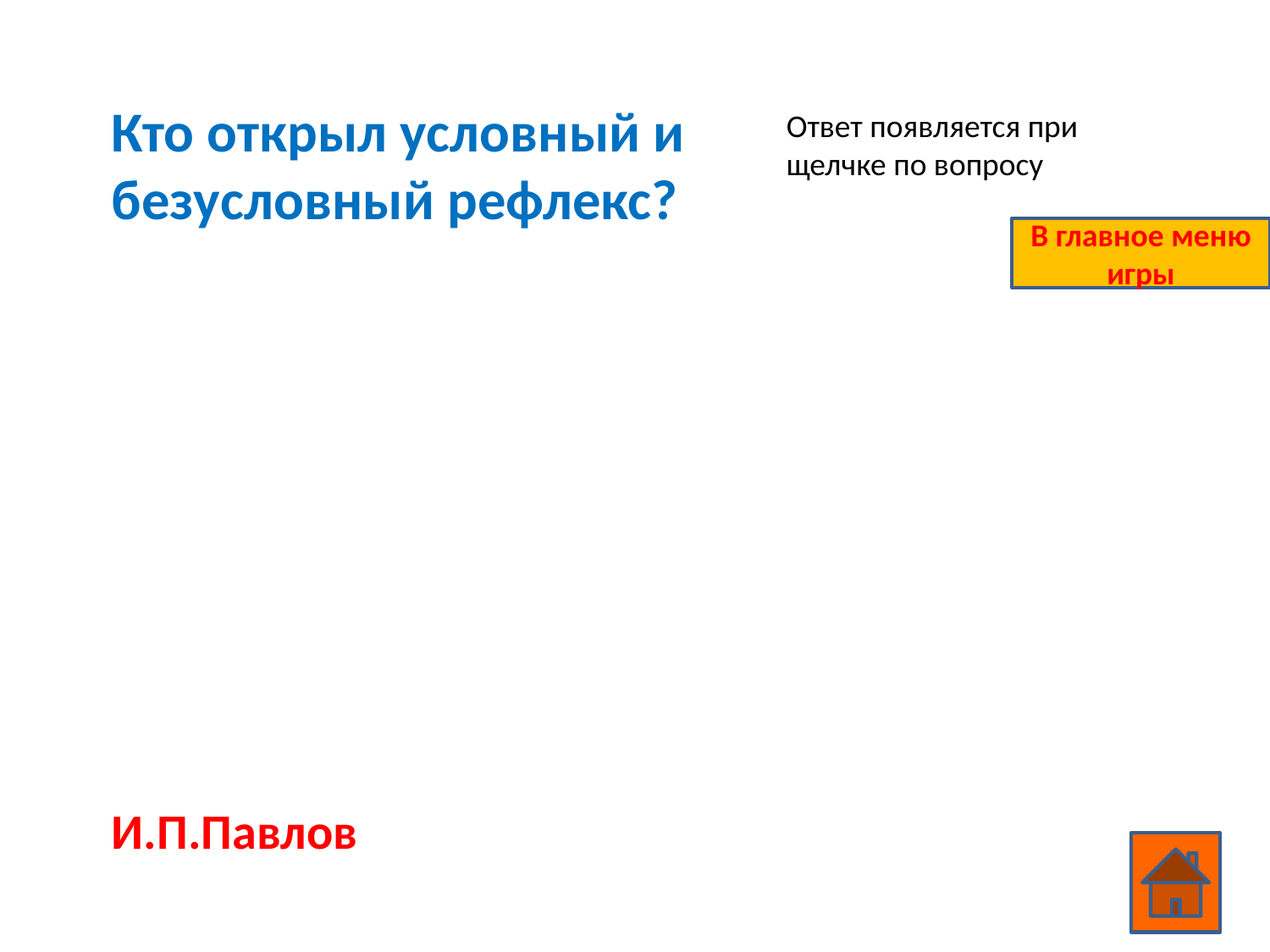

Кто открыл условный и безусловный рефлекс?
Ответ появляется при щелчке по вопросу
В главное меню игры
И.П.Павлов